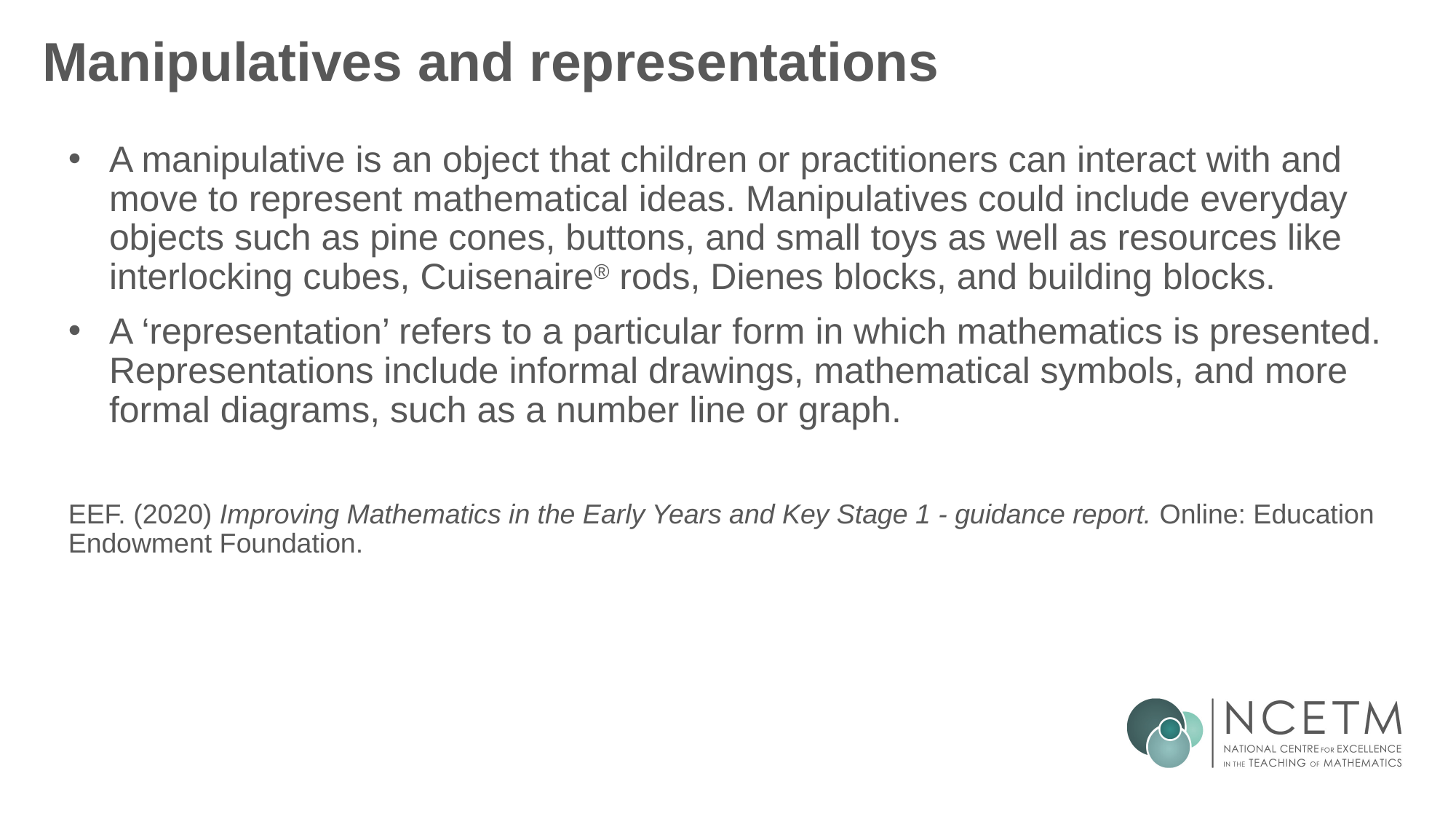

# Manipulatives and representations
A manipulative is an object that children or practitioners can interact with and move to represent mathematical ideas. Manipulatives could include everyday objects such as pine cones, buttons, and small toys as well as resources like interlocking cubes, Cuisenaire® rods, Dienes blocks, and building blocks.
A ‘representation’ refers to a particular form in which mathematics is presented. Representations include informal drawings, mathematical symbols, and more formal diagrams, such as a number line or graph.

EEF. (2020) Improving Mathematics in the Early Years and Key Stage 1 - guidance report. Online: Education Endowment Foundation.